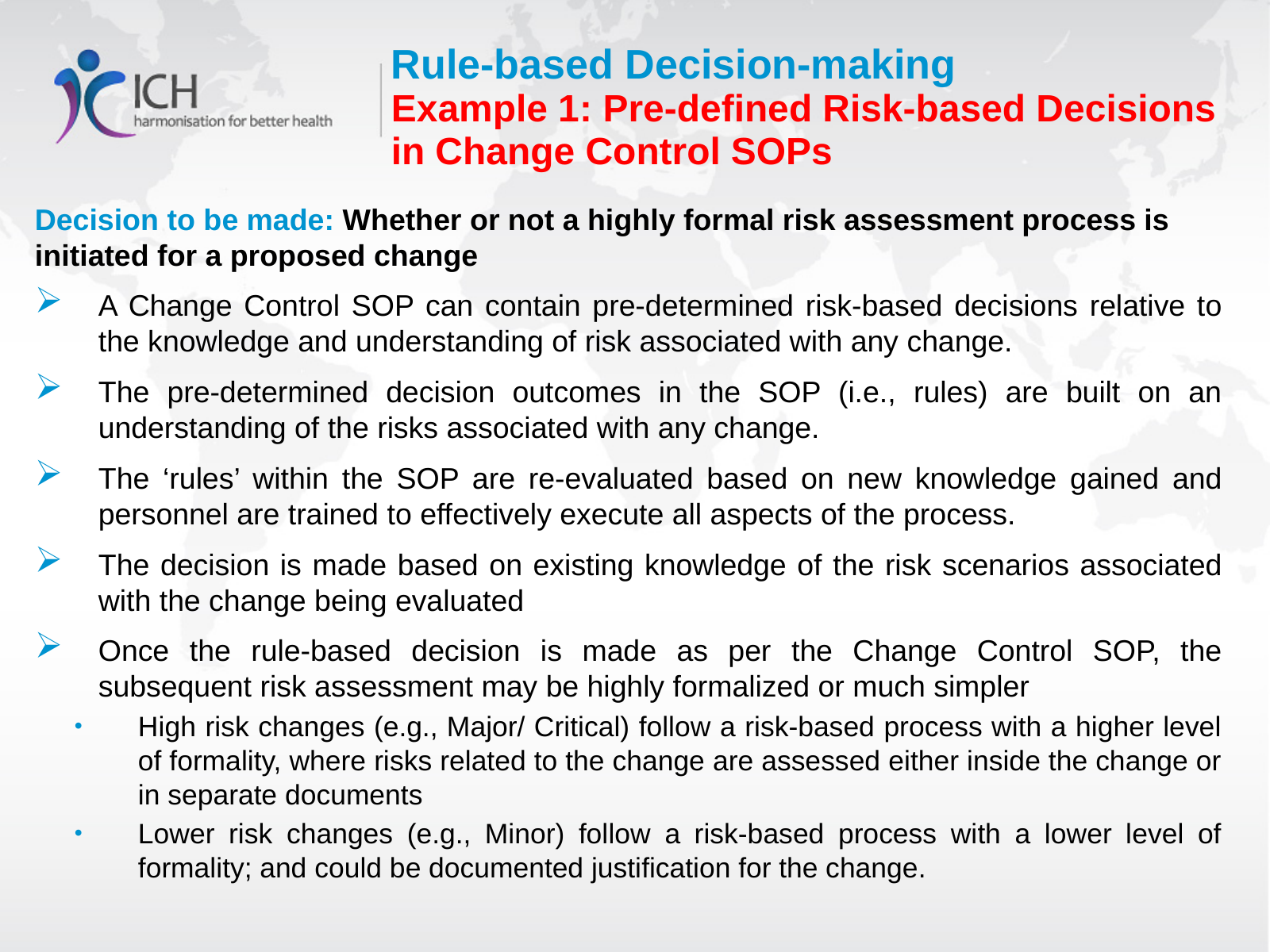

# Rule-based Decision-making Example 1: Pre-defined Risk-based Decisions in Change Control SOPs
Decision to be made: Whether or not a highly formal risk assessment process is initiated for a proposed change
A Change Control SOP can contain pre-determined risk-based decisions relative to the knowledge and understanding of risk associated with any change.
The pre-determined decision outcomes in the SOP (i.e., rules) are built on an understanding of the risks associated with any change.
The ‘rules’ within the SOP are re-evaluated based on new knowledge gained and personnel are trained to effectively execute all aspects of the process.
The decision is made based on existing knowledge of the risk scenarios associated with the change being evaluated
Once the rule-based decision is made as per the Change Control SOP, the subsequent risk assessment may be highly formalized or much simpler
High risk changes (e.g., Major/ Critical) follow a risk-based process with a higher level of formality, where risks related to the change are assessed either inside the change or in separate documents
Lower risk changes (e.g., Minor) follow a risk-based process with a lower level of formality; and could be documented justification for the change.